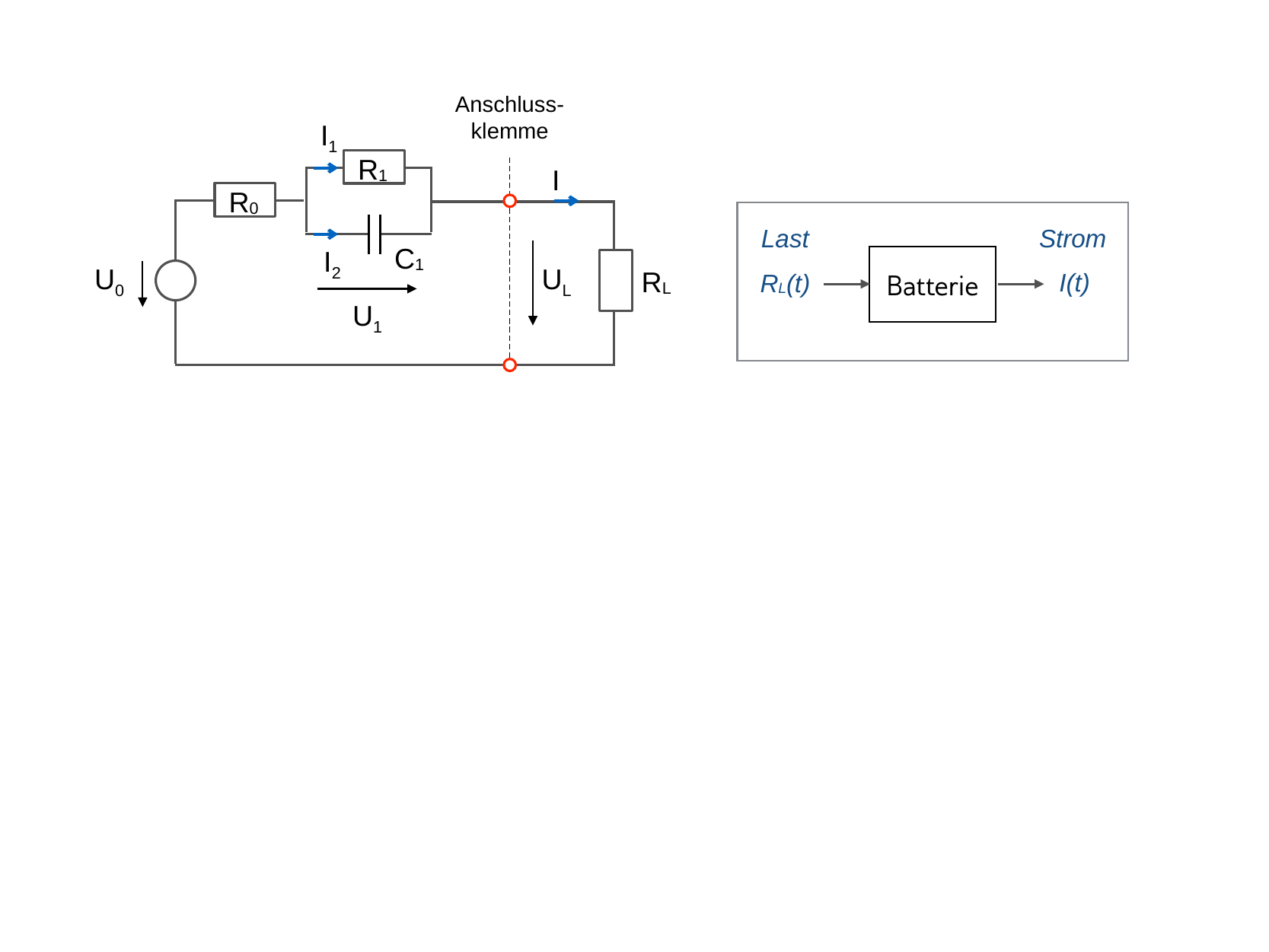

Anschluss-klemme
I1
R1

I

R0

Last
Strom

C1
I2

Batterie
U0
UL
RL

I(t)
RL(t)

U1